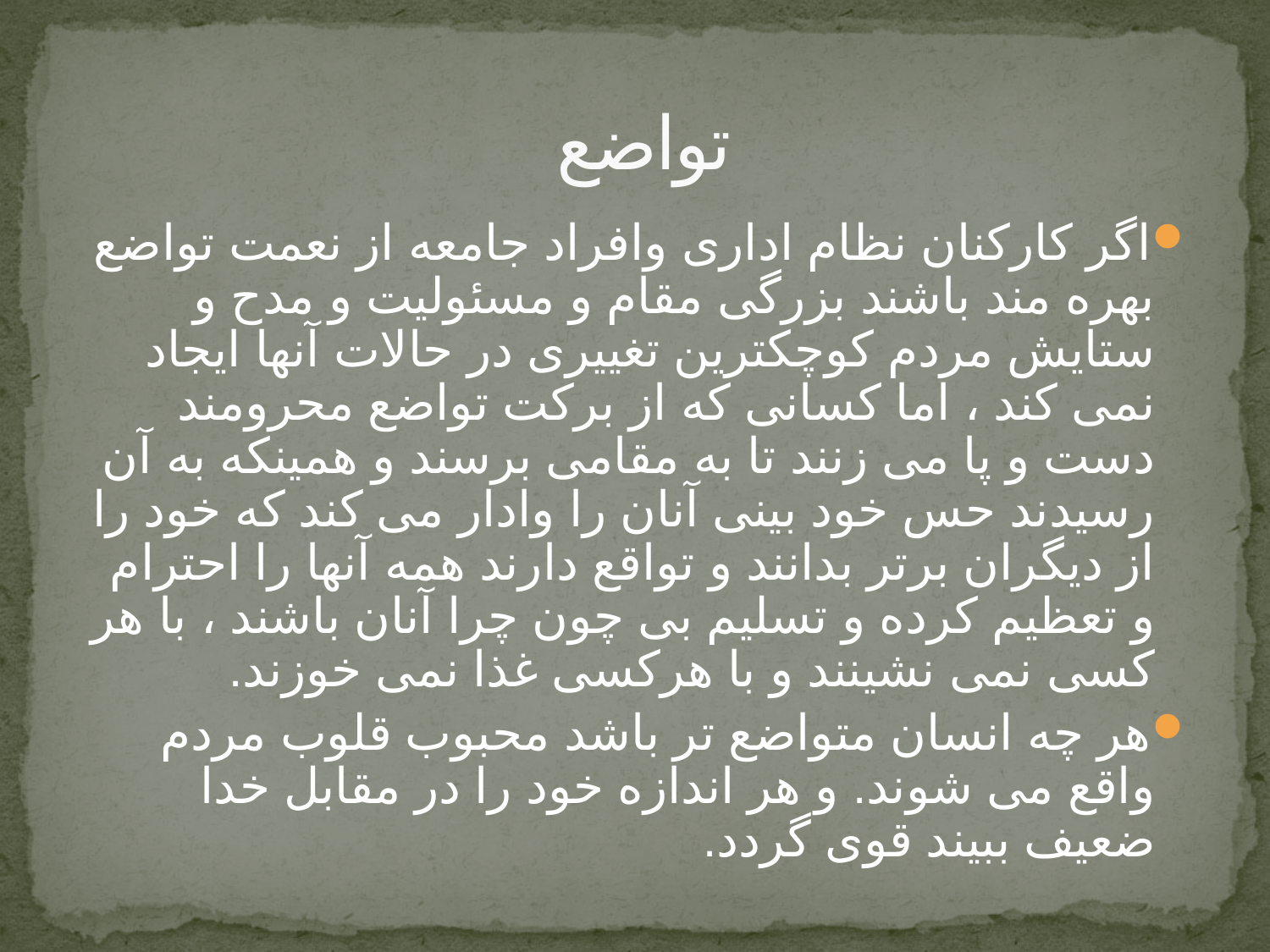

# تواضع
اگر کارکنان نظام اداری وافراد جامعه از نعمت تواضع بهره مند باشند بزرگی مقام و مسئولیت و مدح و ستایش مردم کوچکترین تغییری در حالات آنها ایجاد نمی کند ، اما کسانی که از برکت تواضع محرومند دست و پا می زنند تا به مقامی برسند و همینکه به آن رسیدند حس خود بینی آنان را وادار می کند که خود را از دیگران برتر بدانند و تواقع دارند همه آنها را احترام و تعظیم کرده و تسلیم بی چون چرا آنان باشند ، با هر کسی نمی نشینند و با هرکسی غذا نمی خوزند.
هر چه انسان متواضع تر باشد محبوب قلوب مردم واقع می شوند. و هر اندازه خود را در مقابل خدا ضعیف ببیند قوی گردد.